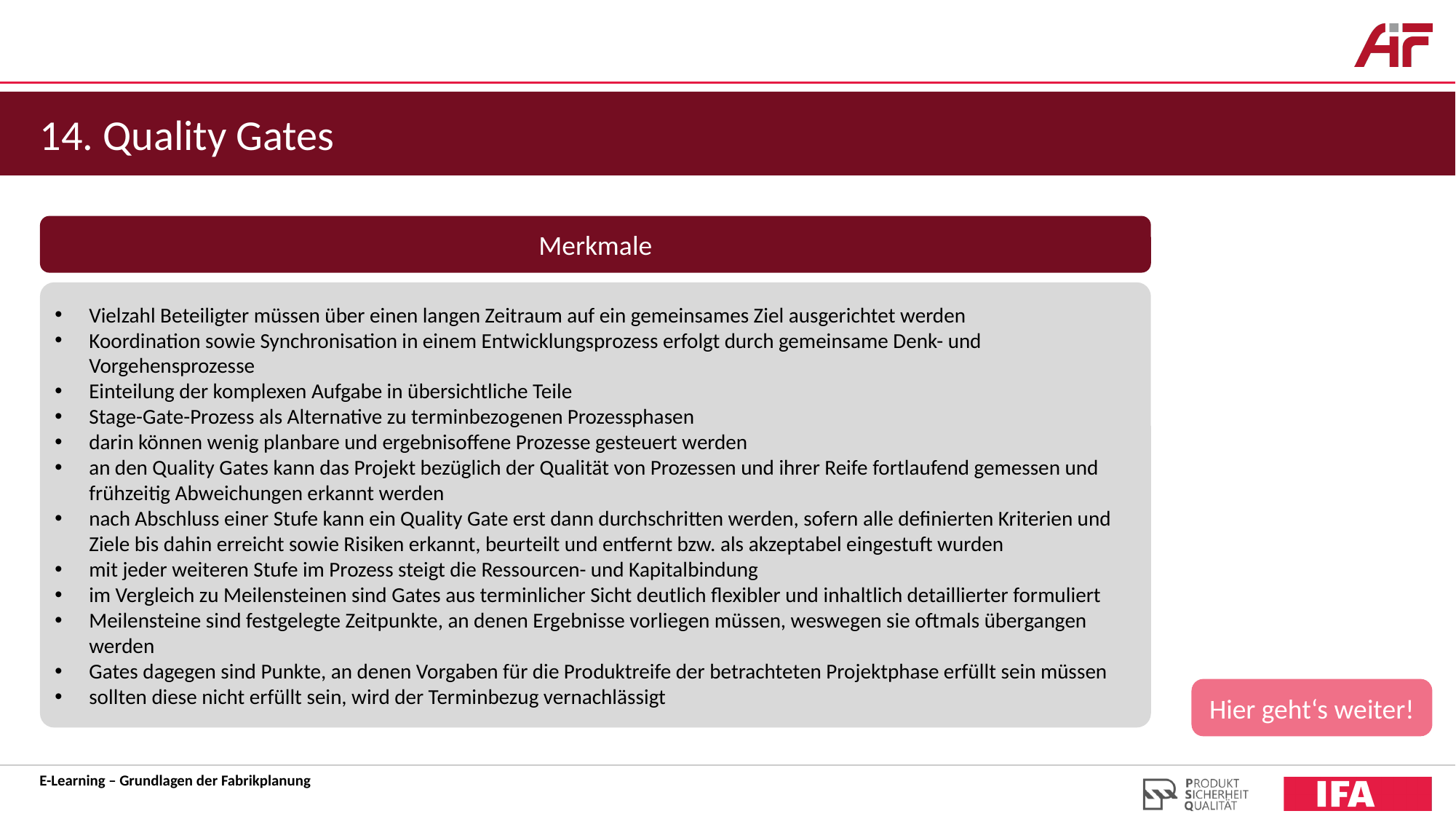

14. Quality Gates
Merkmale
Vielzahl Beteiligter müssen über einen langen Zeitraum auf ein gemeinsames Ziel ausgerichtet werden
Koordination sowie Synchronisation in einem Entwicklungsprozess erfolgt durch gemeinsame Denk- und Vorgehensprozesse
Einteilung der komplexen Aufgabe in übersichtliche Teile
Stage-Gate-Prozess als Alternative zu terminbezogenen Prozessphasen
darin können wenig planbare und ergebnisoffene Prozesse gesteuert werden
an den Quality Gates kann das Projekt bezüglich der Qualität von Prozessen und ihrer Reife fortlaufend gemessen und frühzeitig Abweichungen erkannt werden
nach Abschluss einer Stufe kann ein Quality Gate erst dann durchschritten werden, sofern alle definierten Kriterien und Ziele bis dahin erreicht sowie Risiken erkannt, beurteilt und entfernt bzw. als akzeptabel eingestuft wurden
mit jeder weiteren Stufe im Prozess steigt die Ressourcen- und Kapitalbindung
im Vergleich zu Meilensteinen sind Gates aus terminlicher Sicht deutlich flexibler und inhaltlich detaillierter formuliert
Meilensteine sind festgelegte Zeitpunkte, an denen Ergebnisse vorliegen müssen, weswegen sie oftmals übergangen werden
Gates dagegen sind Punkte, an denen Vorgaben für die Produktreife der betrachteten Projektphase erfüllt sein müssen
sollten diese nicht erfüllt sein, wird der Terminbezug vernachlässigt
Hier geht‘s weiter!